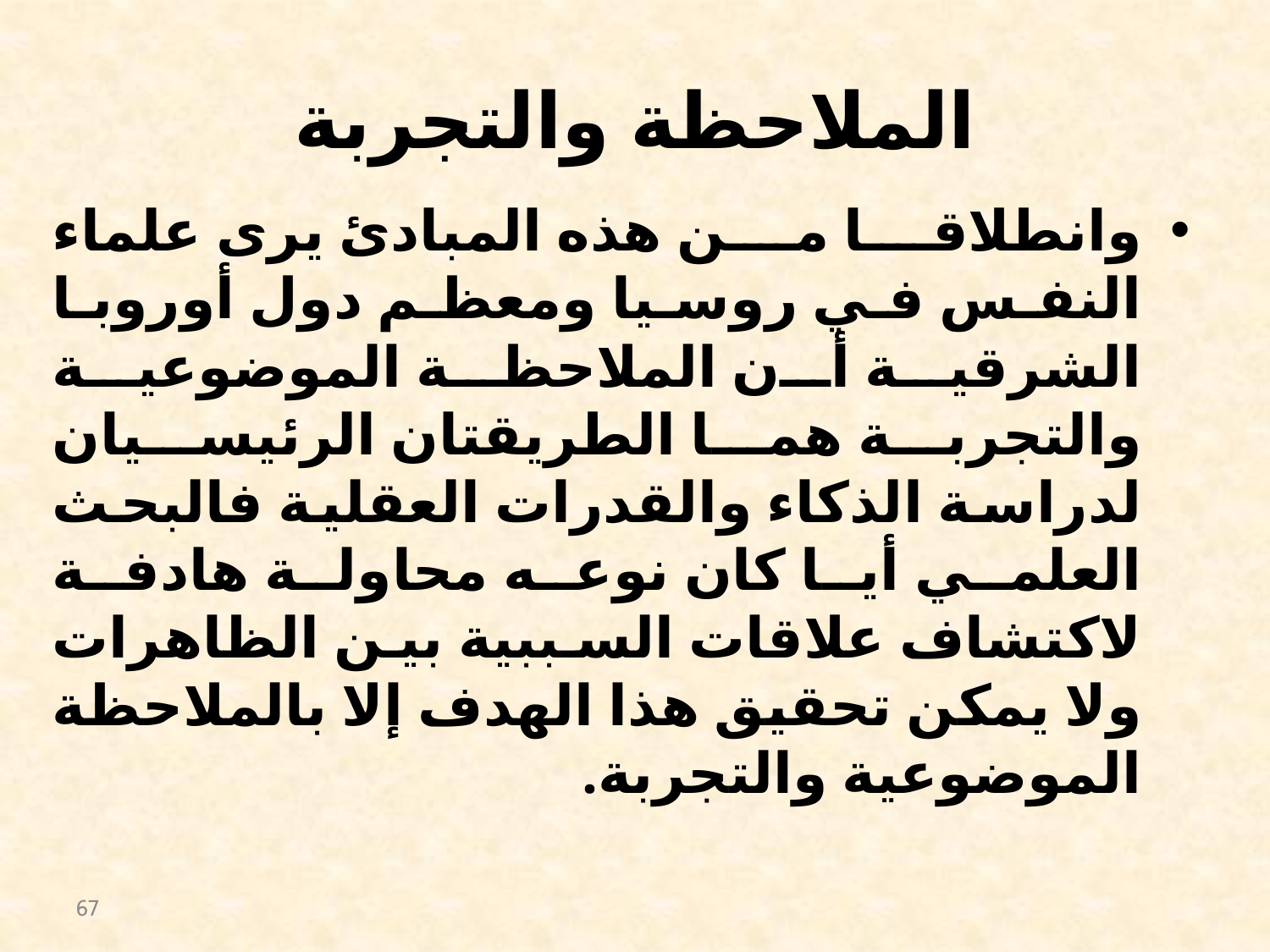

# الملاحظة والتجربة
وانطلاقا من هذه المبادئ يرى علماء النفس في روسيا ومعظم دول أوروبا الشرقية أن الملاحظة الموضوعية والتجربة هما الطريقتان الرئيسيان لدراسة الذكاء والقدرات العقلية فالبحث العلمي أيا كان نوعه محاولة هادفة لاكتشاف علاقات السببية بين الظاهرات ولا يمكن تحقيق هذا الهدف إلا بالملاحظة الموضوعية والتجربة.

67